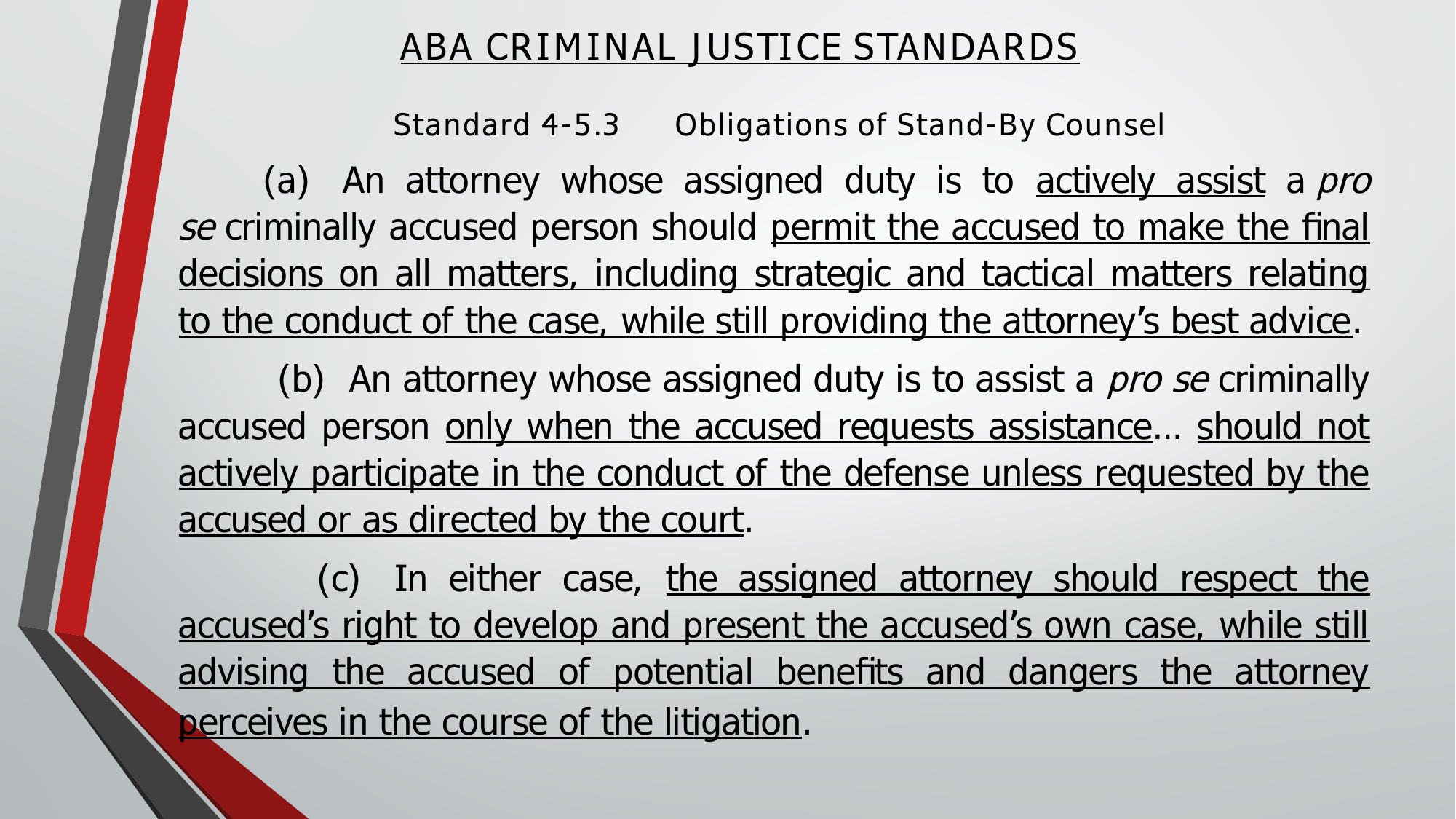

ABA CRIMINAL JUSTICE STANDARDS

                  Standard 4-5.3      Obligations of Stand-By Counsel
    (a)  An attorney whose assigned duty is to actively assist a pro se criminally accused person should permit the accused to make the final decisions on all matters, including strategic and tactical matters relating to the conduct of the case, while still providing the attorney’s best advice.
    (b)  An attorney whose assigned duty is to assist a pro se criminally accused person only when the accused requests assistance… should not actively participate in the conduct of the defense unless requested by the accused or as directed by the court.
    (c)  In either case, the assigned attorney should respect the accused’s right to develop and present the accused’s own case, while still advising the accused of potential benefits and dangers the attorney perceives in the course of the litigation.